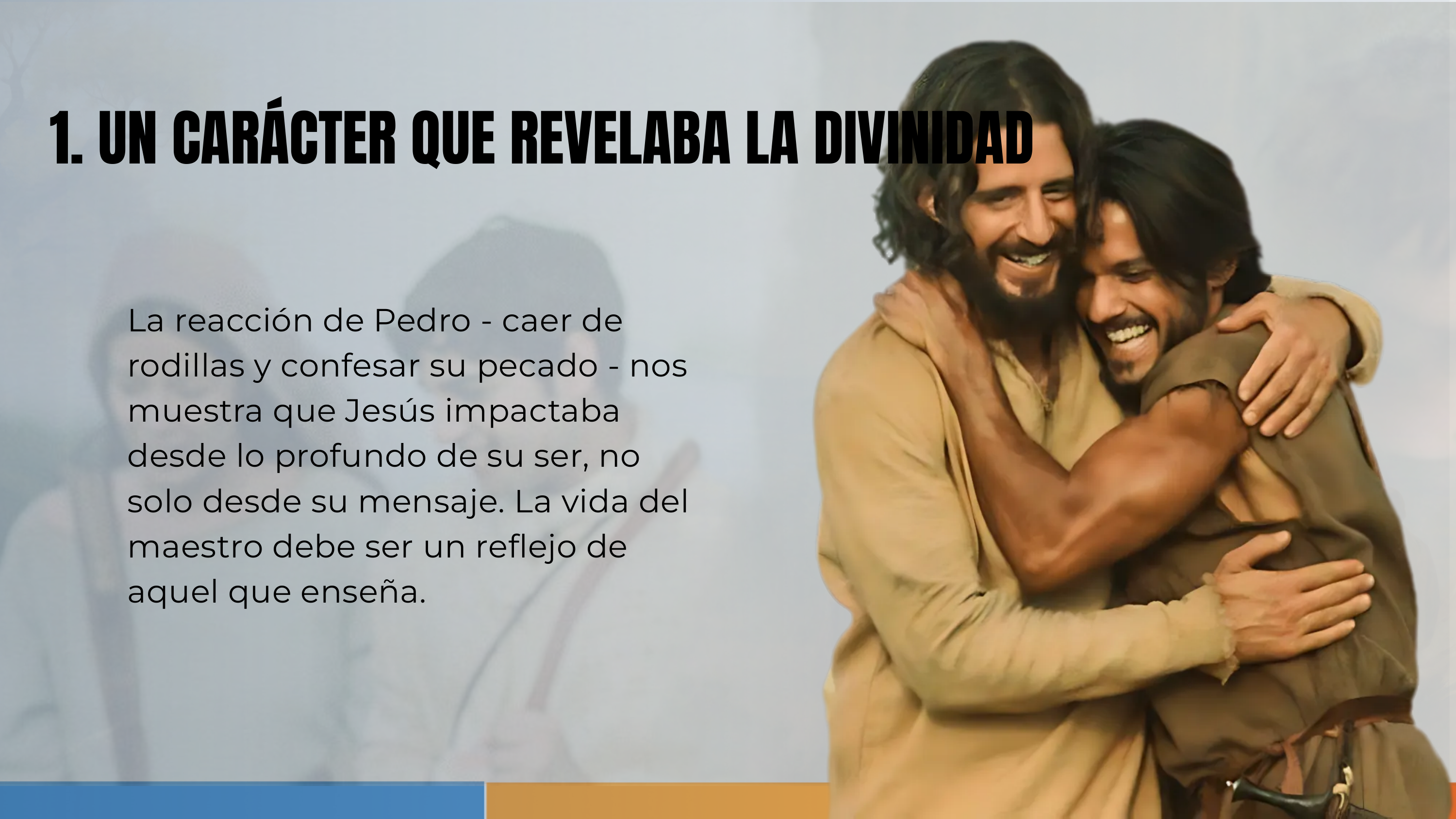

1. UN CARÁCTER QUE REVELABA LA DIVINIDAD
La reacción de Pedro - caer de rodillas y confesar su pecado - nos muestra que Jesús impactaba desde lo profundo de su ser, no solo desde su mensaje. La vida del maestro debe ser un reflejo de aquel que enseña.